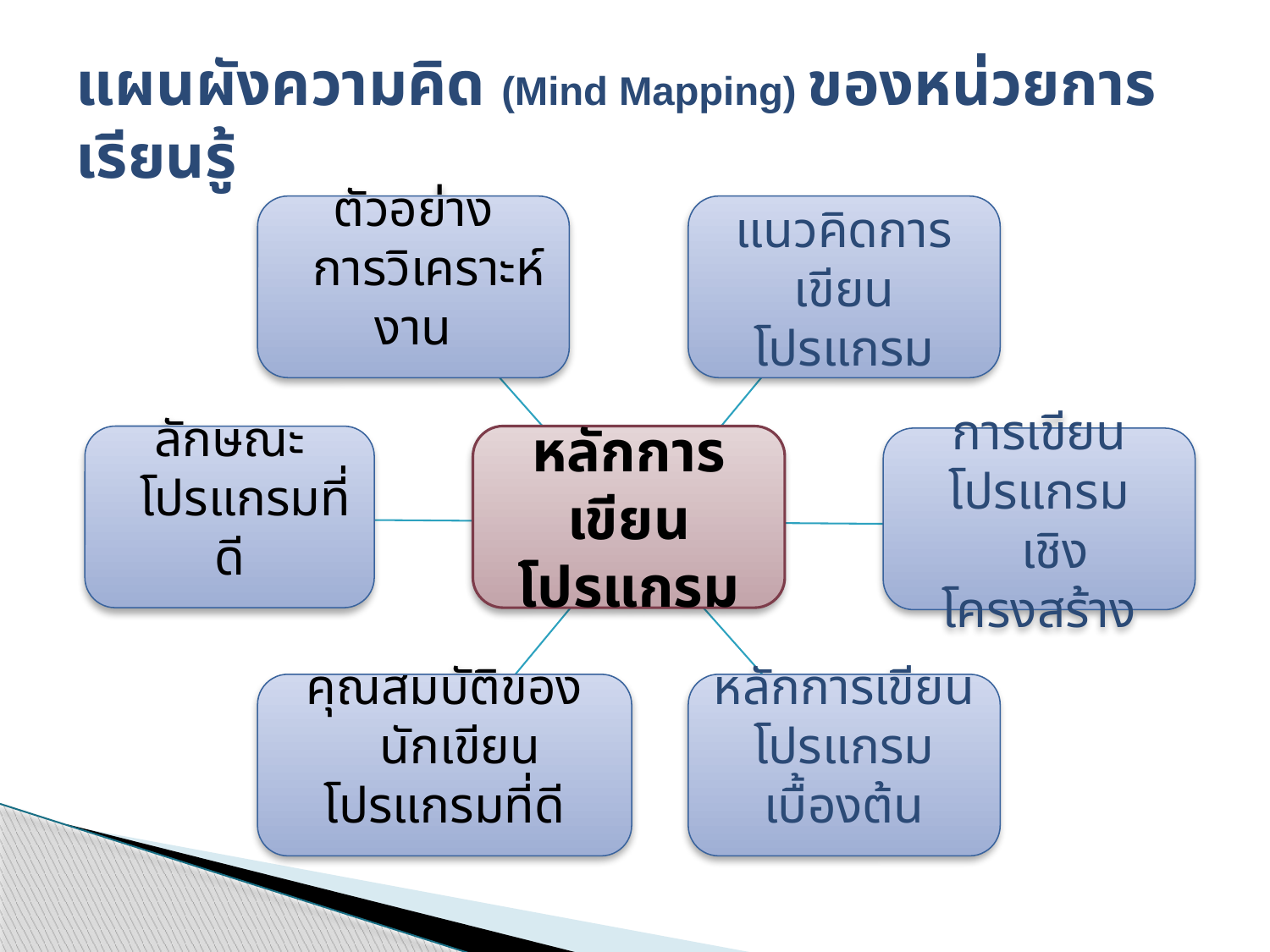

# แผนผังความคิด (Mind Mapping) ของหน่วยการเรียนรู้
ตัวอย่าง
การวิเคราะห์งาน

แนวคิดการเขียนโปรแกรม
ลักษณะ
โปรแกรมที่ดี

หลักการเขียนโปรแกรม
การเขียนโปรแกรม
เชิงโครงสร้าง
คุณสมบัติของ
นักเขียนโปรแกรมที่ดี

หลักการเขียนโปรแกรมเบื้องต้น